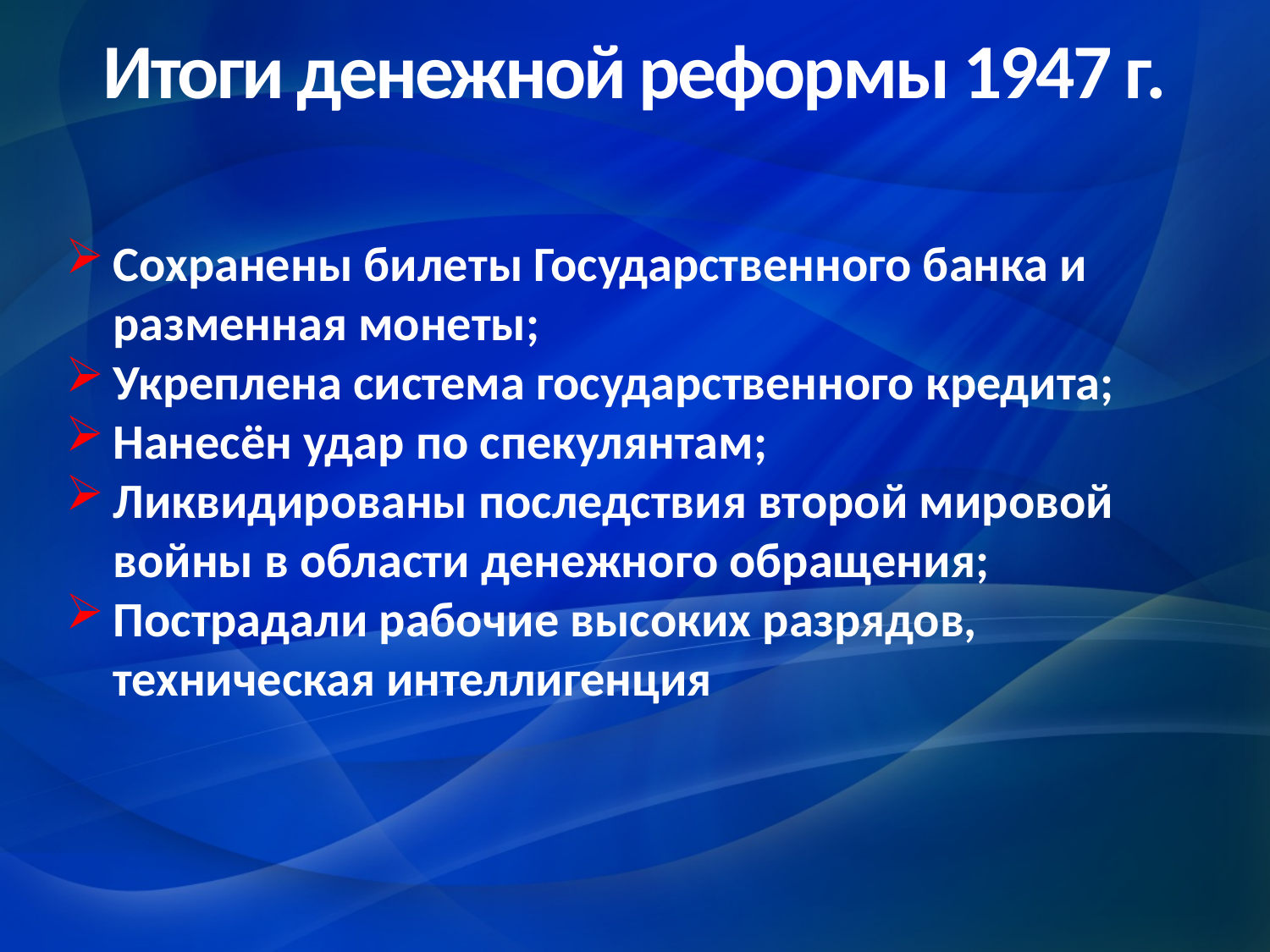

# Итоги денежной реформы 1947 г.
Сохранены билеты Государственного банка и разменная монеты;
Укреплена система государственного кредита;
Нанесён удар по спекулянтам;
Ликвидированы последствия второй мировой войны в области денежного обращения;
Пострадали рабочие высоких разрядов, техническая интеллигенция